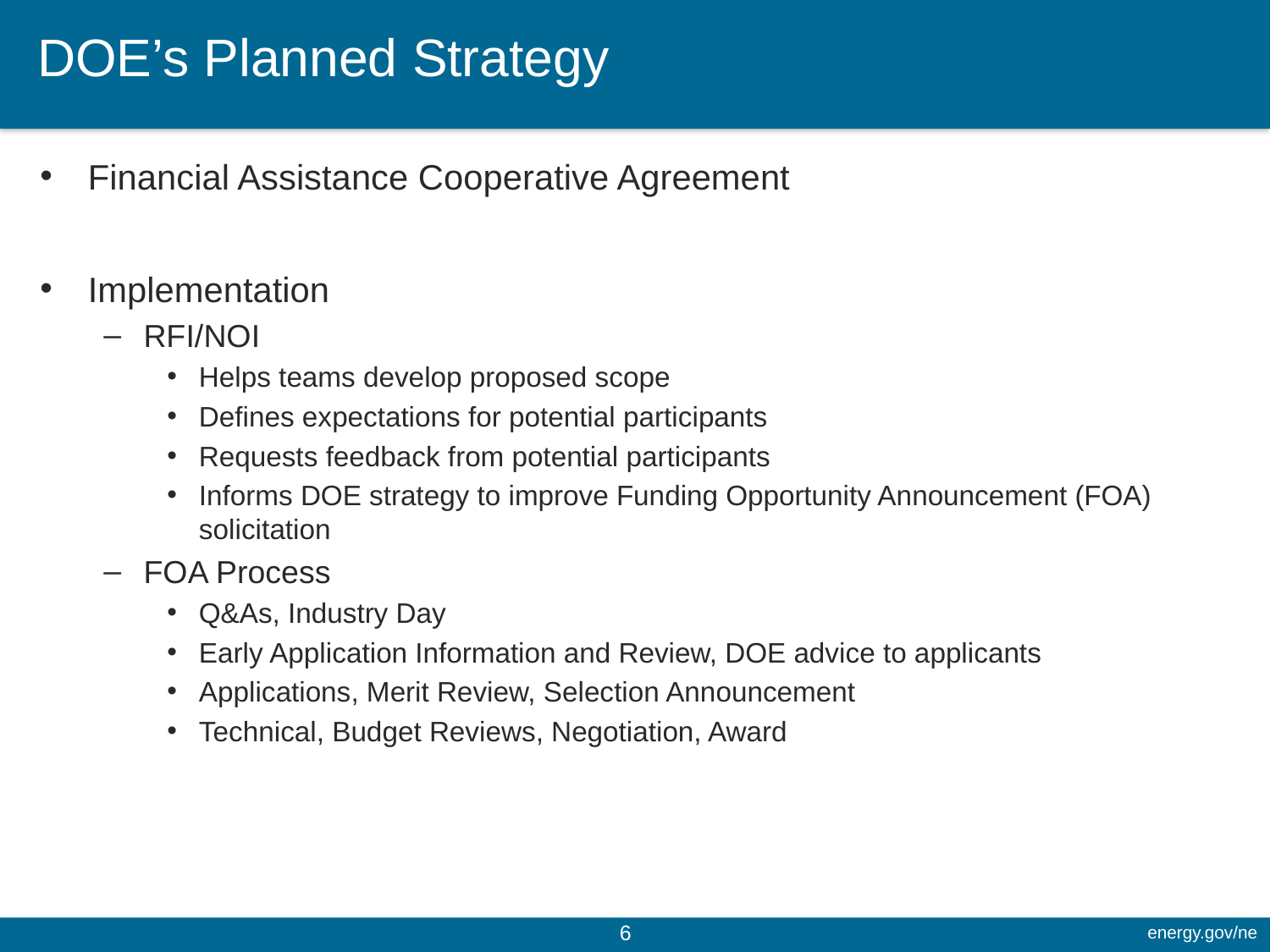

# DOE’s Planned Strategy
Financial Assistance Cooperative Agreement

Implementation
RFI/NOI
Helps teams develop proposed scope
Defines expectations for potential participants
Requests feedback from potential participants
Informs DOE strategy to improve Funding Opportunity Announcement (FOA) solicitation
FOA Process
Q&As, Industry Day
Early Application Information and Review, DOE advice to applicants
Applications, Merit Review, Selection Announcement
Technical, Budget Reviews, Negotiation, Award